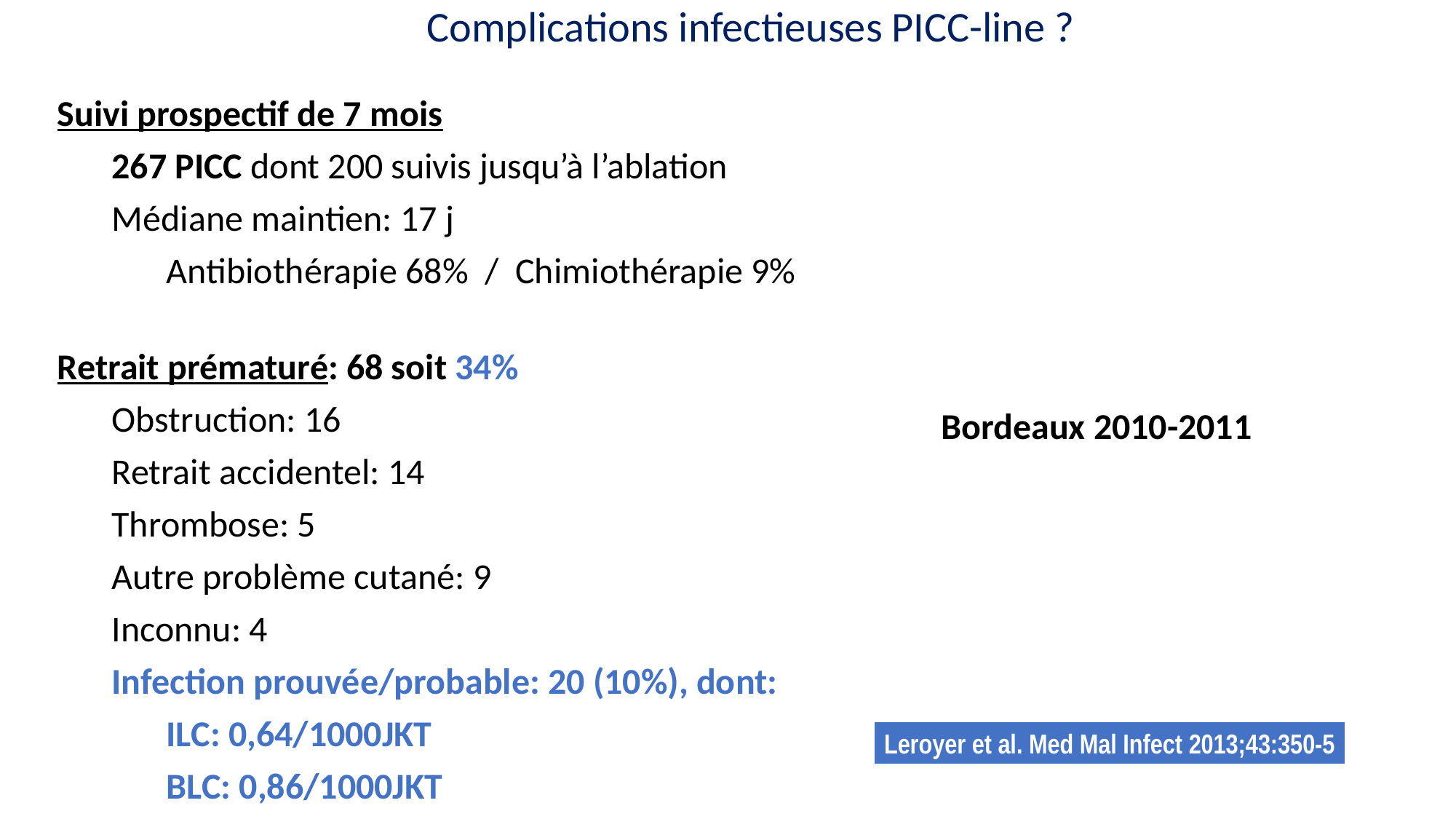

Complications infectieuses PICC-line ?
Suivi prospectif de 7 mois
267 PICC dont 200 suivis jusqu’à l’ablation
Médiane maintien: 17 j
Antibiothérapie 68%  /  Chimiothérapie 9%

Retrait prématuré: 68 soit 34%
Obstruction: 16
Retrait accidentel: 14
Thrombose: 5
Autre problème cutané: 9
Inconnu: 4
Infection prouvée/probable: 20 (10%), dont:
ILC: 0,64/1000JKT
BLC: 0,86/1000JKT
Bordeaux 2010-2011
Leroyer et al. Med Mal Infect 2013;43:350-5